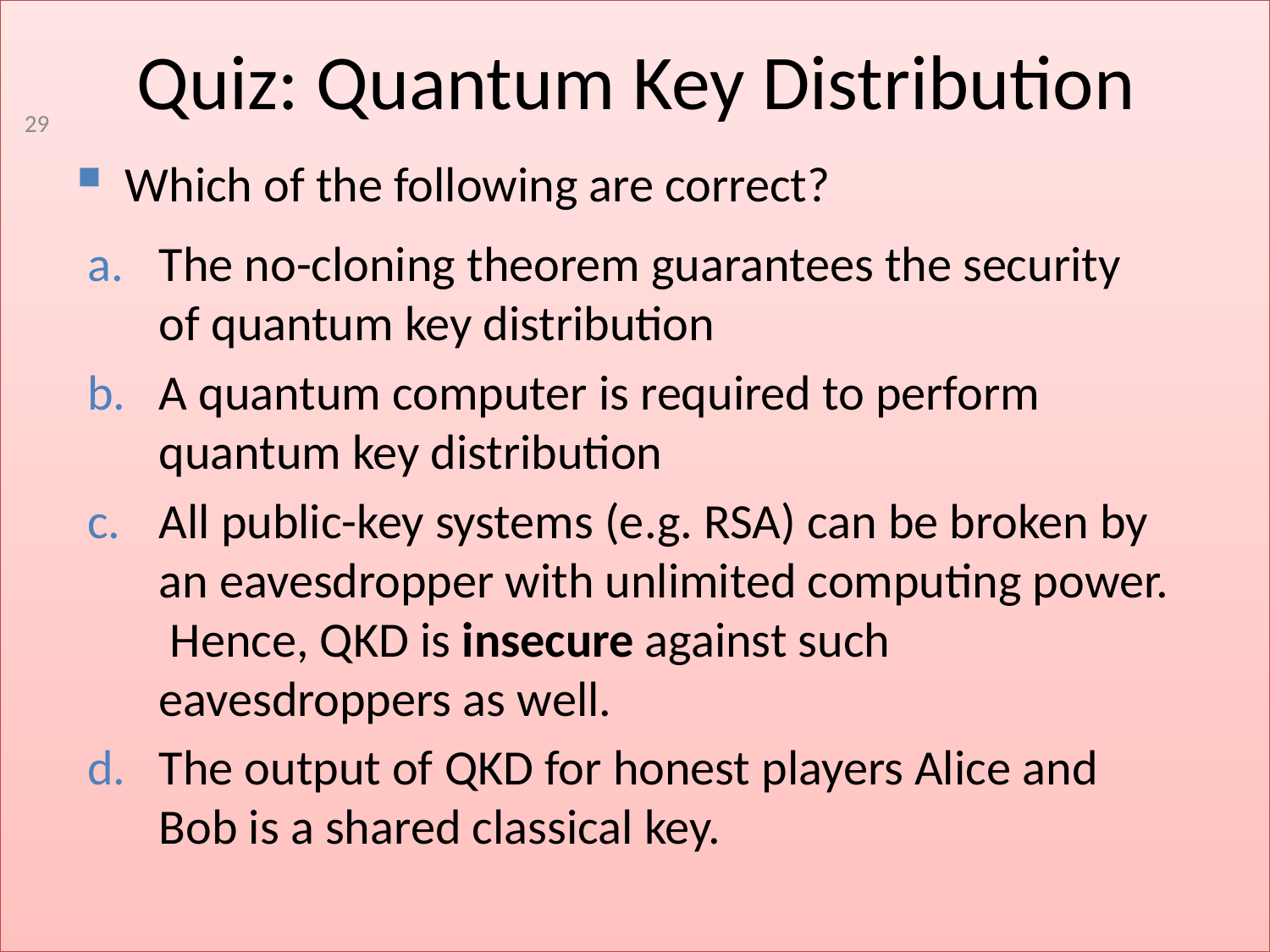

# Quiz: Quantum Key Distribution
29
Which of the following are correct?

The no-cloning theorem guarantees the security of quantum key distribution
A quantum computer is required to perform quantum key distribution
All public-key systems (e.g. RSA) can be broken by an eavesdropper with unlimited computing power.  Hence, QKD is insecure against such eavesdroppers as well.
The output of QKD for honest players Alice and Bob is a shared classical key.